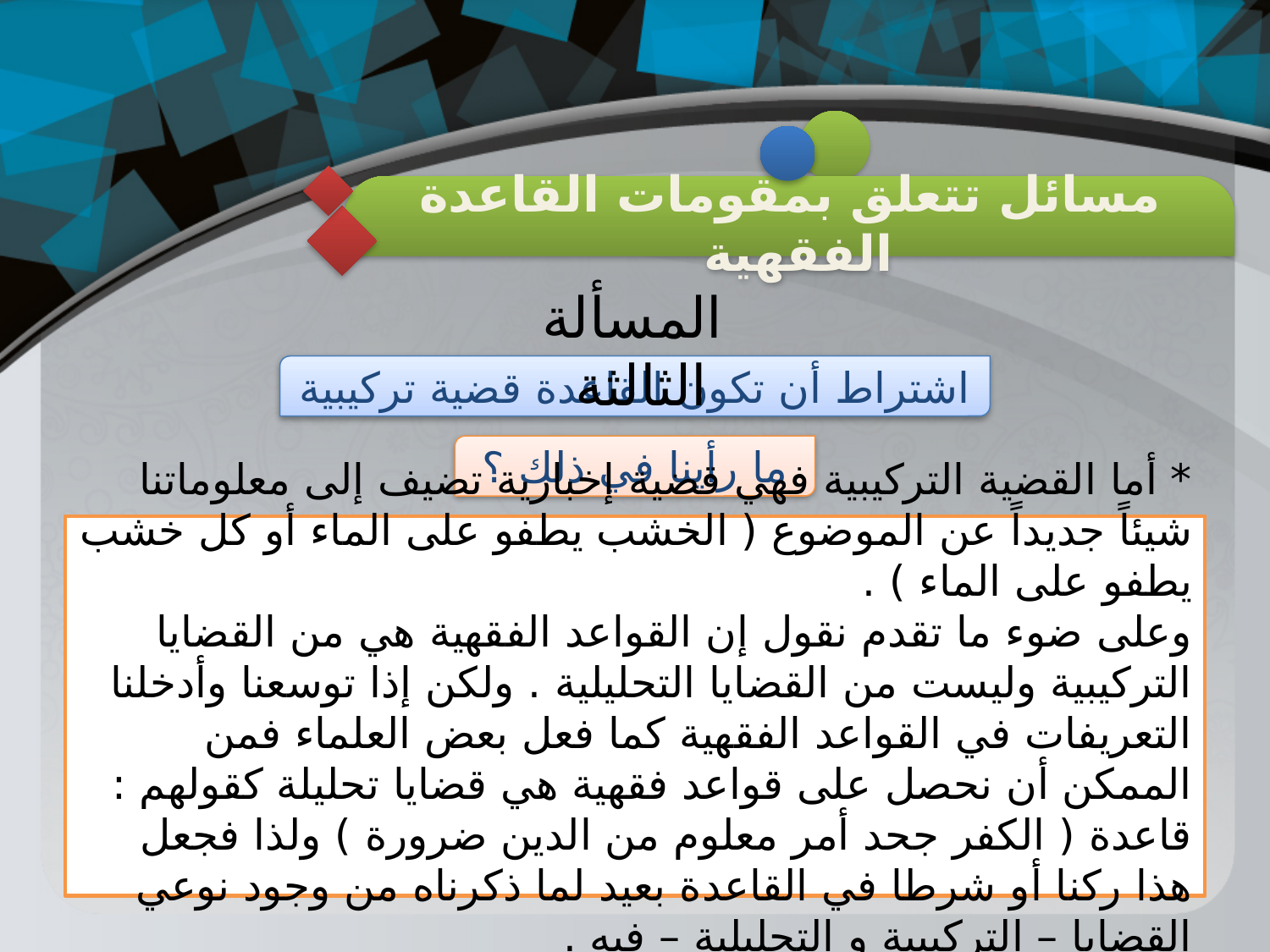

مسائل تتعلق بمقومات القاعدة الفقهية

المسألة الثالثة
اشتراط أن تكون القاعدة قضية تركيبية
ما رأينا في ذلك ؟
* أما القضية التركيبية فهي قضية إخبارية تضيف إلى معلوماتنا شيئاً جديداً عن الموضوع ( الخشب يطفو على الماء أو كل خشب يطفو على الماء ) .
وعلى ضوء ما تقدم نقول إن القواعد الفقهية هي من القضايا التركيبية وليست من القضايا التحليلية . ولكن إذا توسعنا وأدخلنا التعريفات في القواعد الفقهية كما فعل بعض العلماء فمن الممكن أن نحصل على قواعد فقهية هي قضايا تحليلة كقولهم : قاعدة ( الكفر جحد أمر معلوم من الدين ضرورة ) ولذا فجعل هذا ركنا أو شرطا في القاعدة بعيد لما ذكرناه من وجود نوعي القضايا – التركيبية و التحليلية – فيه .